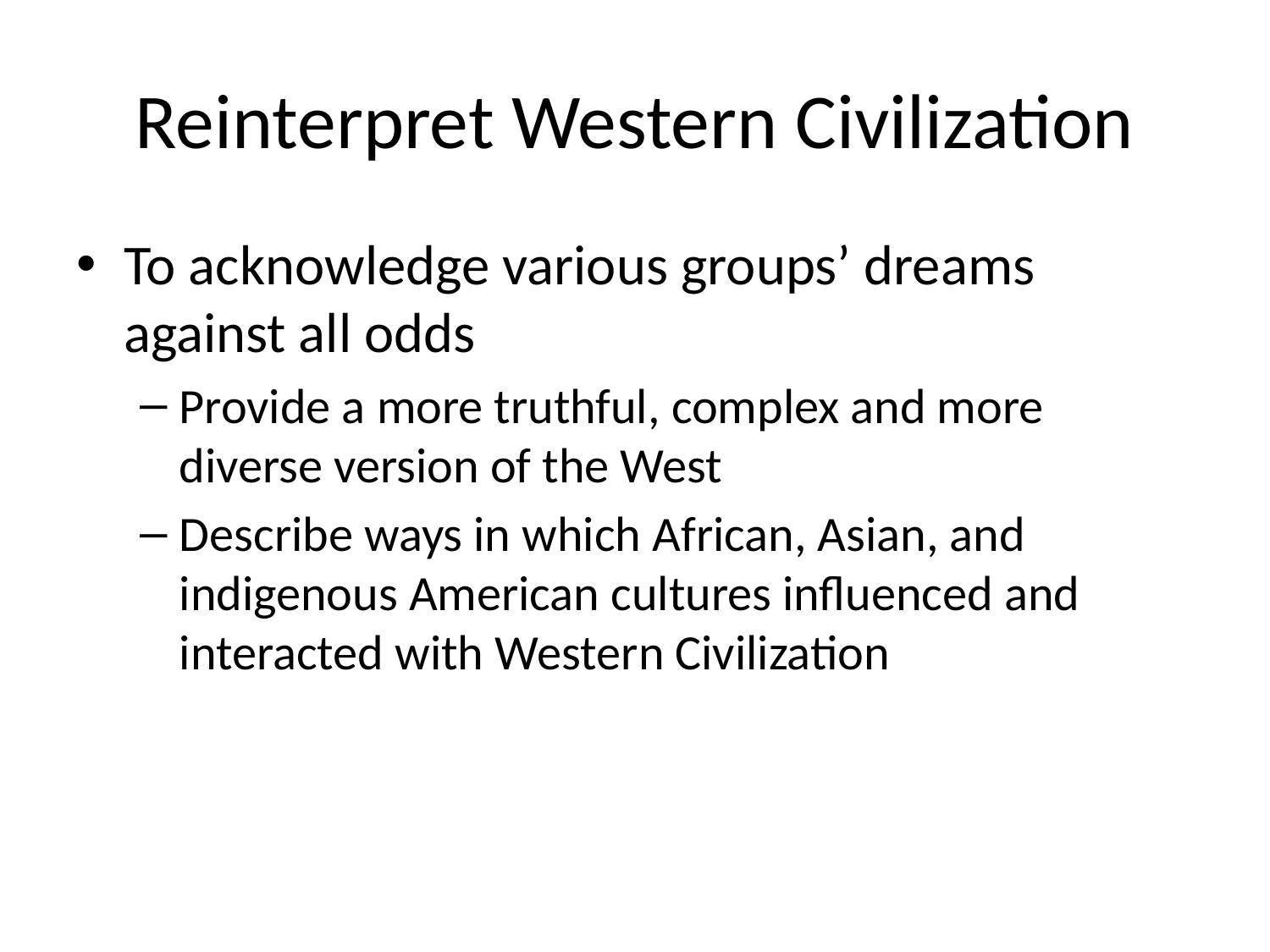

# Reinterpret Western Civilization
To acknowledge various groups’ dreams against all odds
Provide a more truthful, complex and more diverse version of the West
Describe ways in which African, Asian, and indigenous American cultures influenced and interacted with Western Civilization